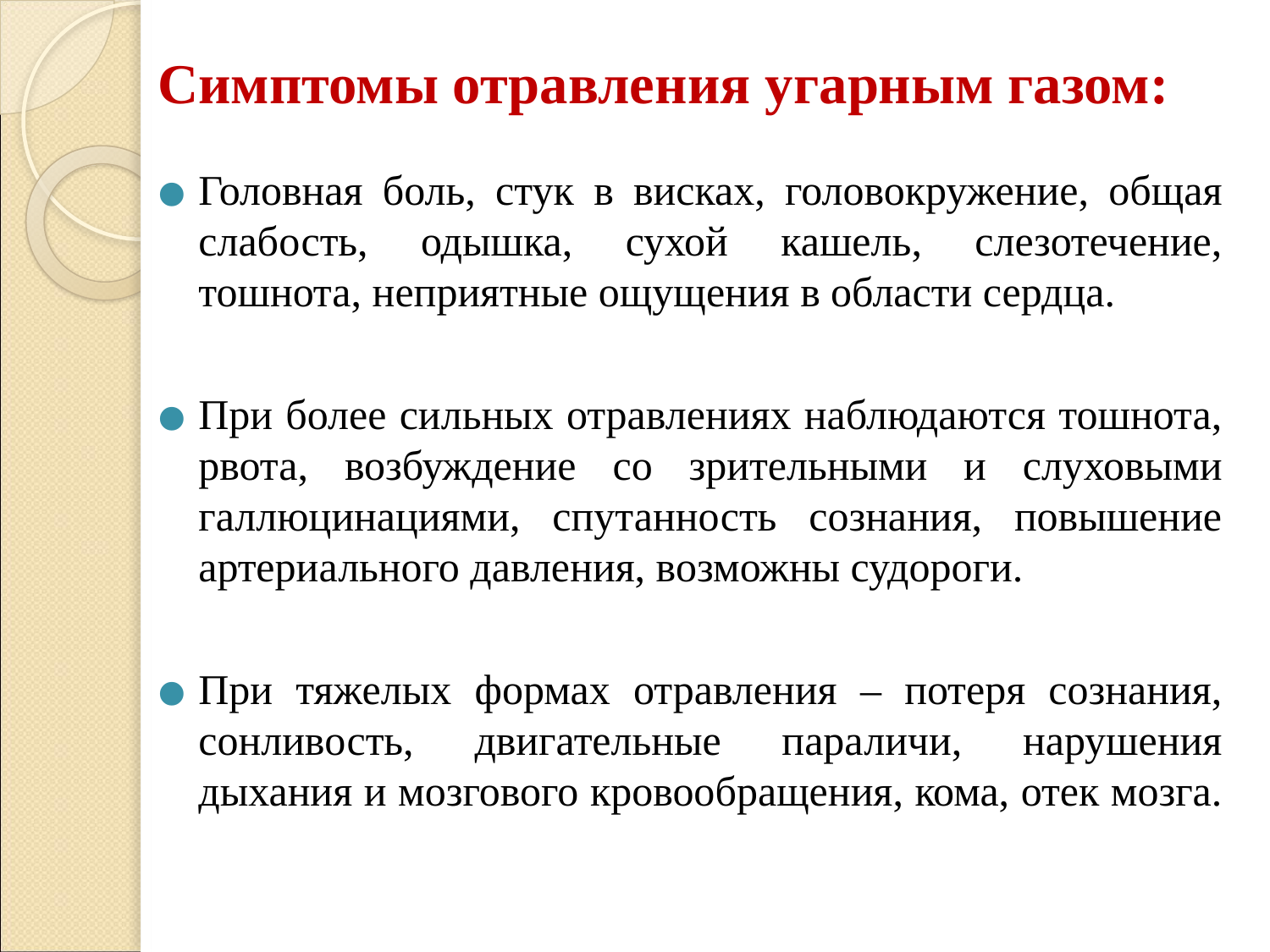

# Симптомы отравления угарным газом:
Головная боль, стук в висках, головокружение, общая слабость, одышка, сухой кашель, слезотечение, тошнота, неприятные ощущения в области сердца.

При более сильных отравлениях наблюдаются тошнота, рвота, возбуждение со зрительными и слуховыми галлюцинациями, спутанность сознания, повышение артериального давления, возможны судороги.

При тяжелых формах отравления – потеря сознания, сонливость, двигательные параличи, нарушения дыхания и мозгового кровообращения, кома, отек мозга.